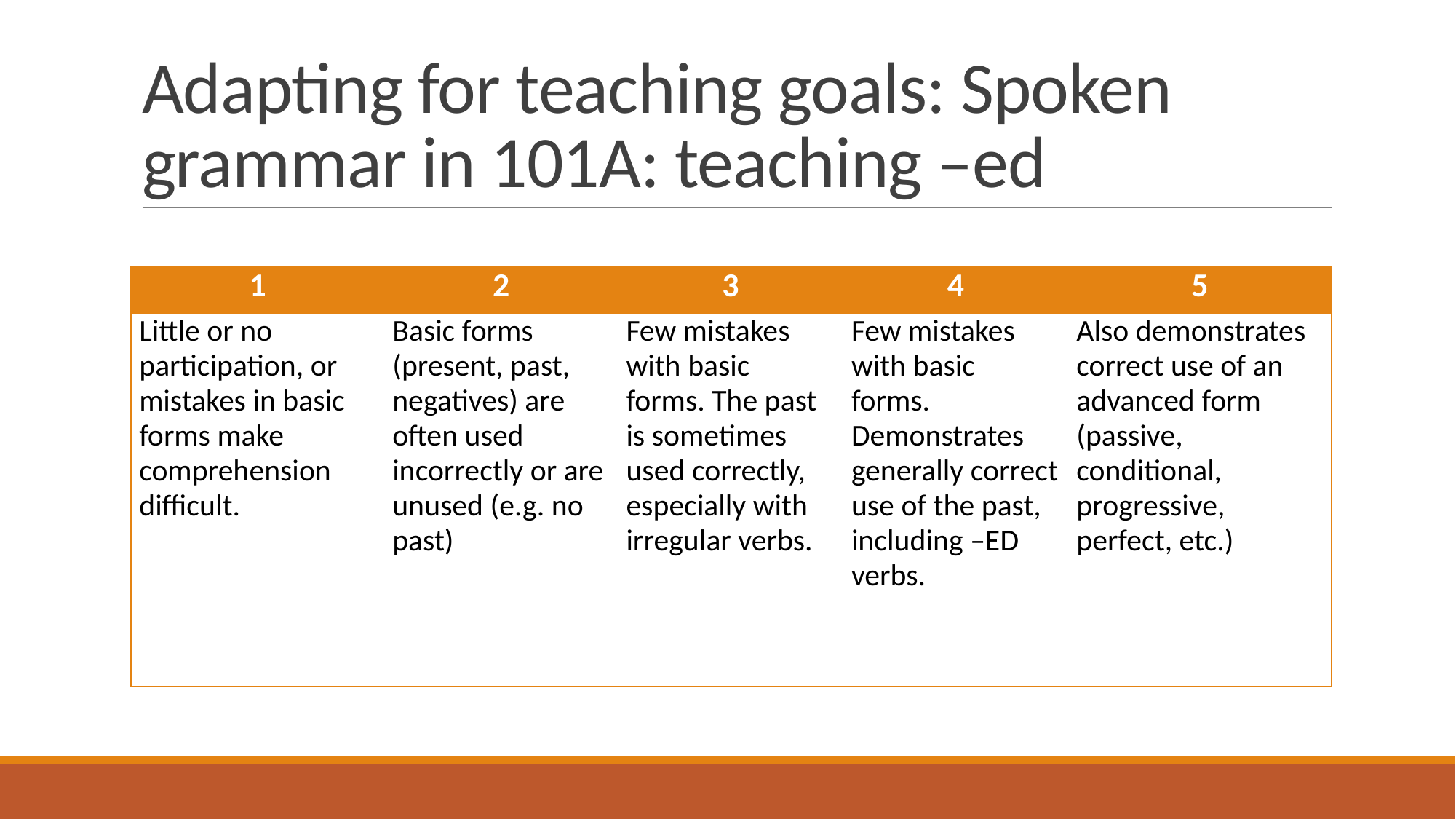

# Adapting for teaching goals: Spoken grammar in 101A: teaching –ed
| 1 | 2 | 3 | 4 | 5 |
| --- | --- | --- | --- | --- |
| Little or no participation, or mistakes in basic forms make comprehension difficult. | Basic forms (present, past, negatives) are often used incorrectly or are unused (e.g. no past) | Few mistakes with basic forms. The past is sometimes used correctly, especially with irregular verbs. | Few mistakes with basic forms. Demonstrates generally correct use of the past, including –ED verbs. | Also demonstrates correct use of an advanced form (passive, conditional, progressive, perfect, etc.) |